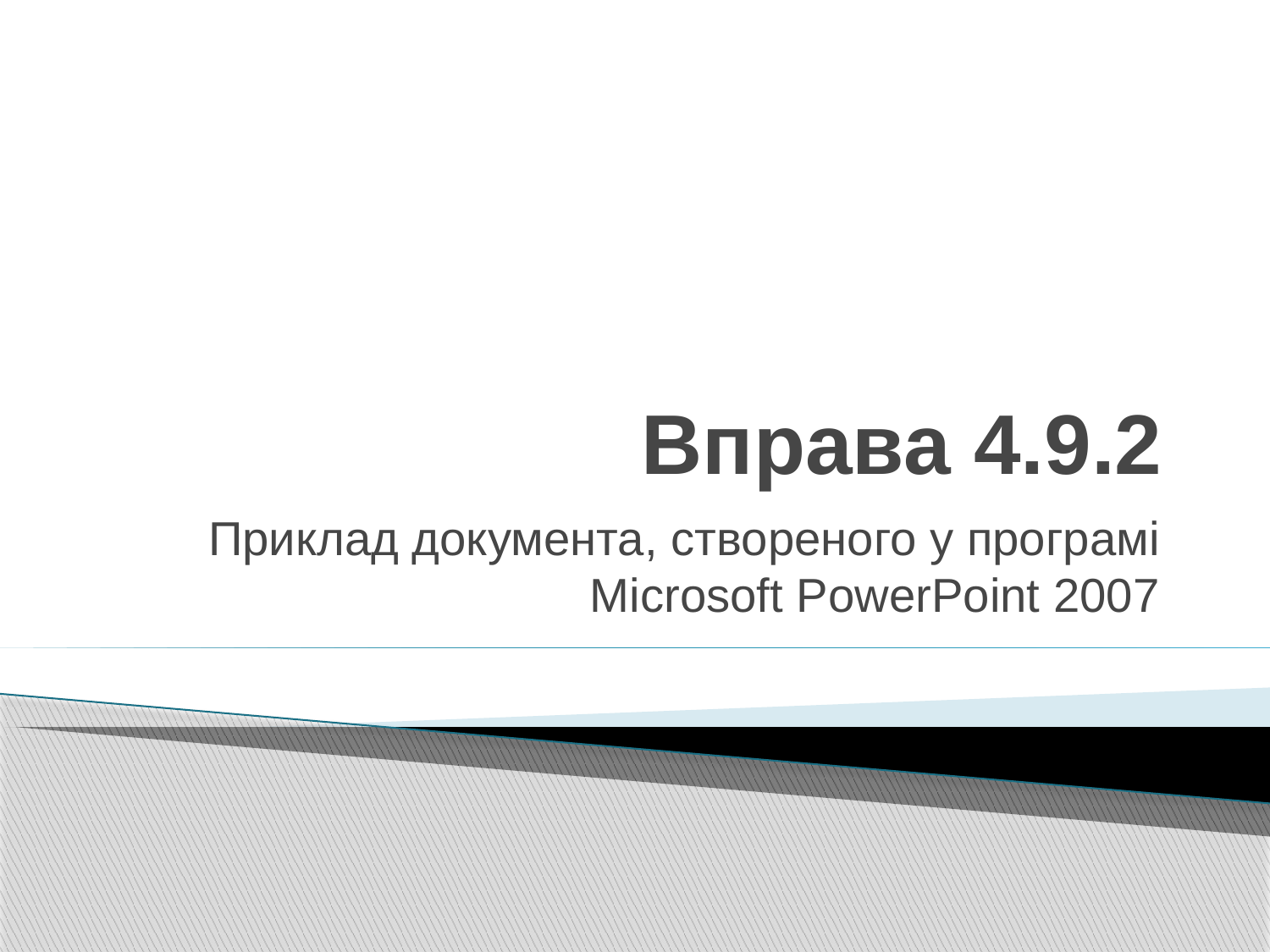

# Вправа 4.9.2
Приклад документа, створеного у програмі Microsoft PowerPoint 2007